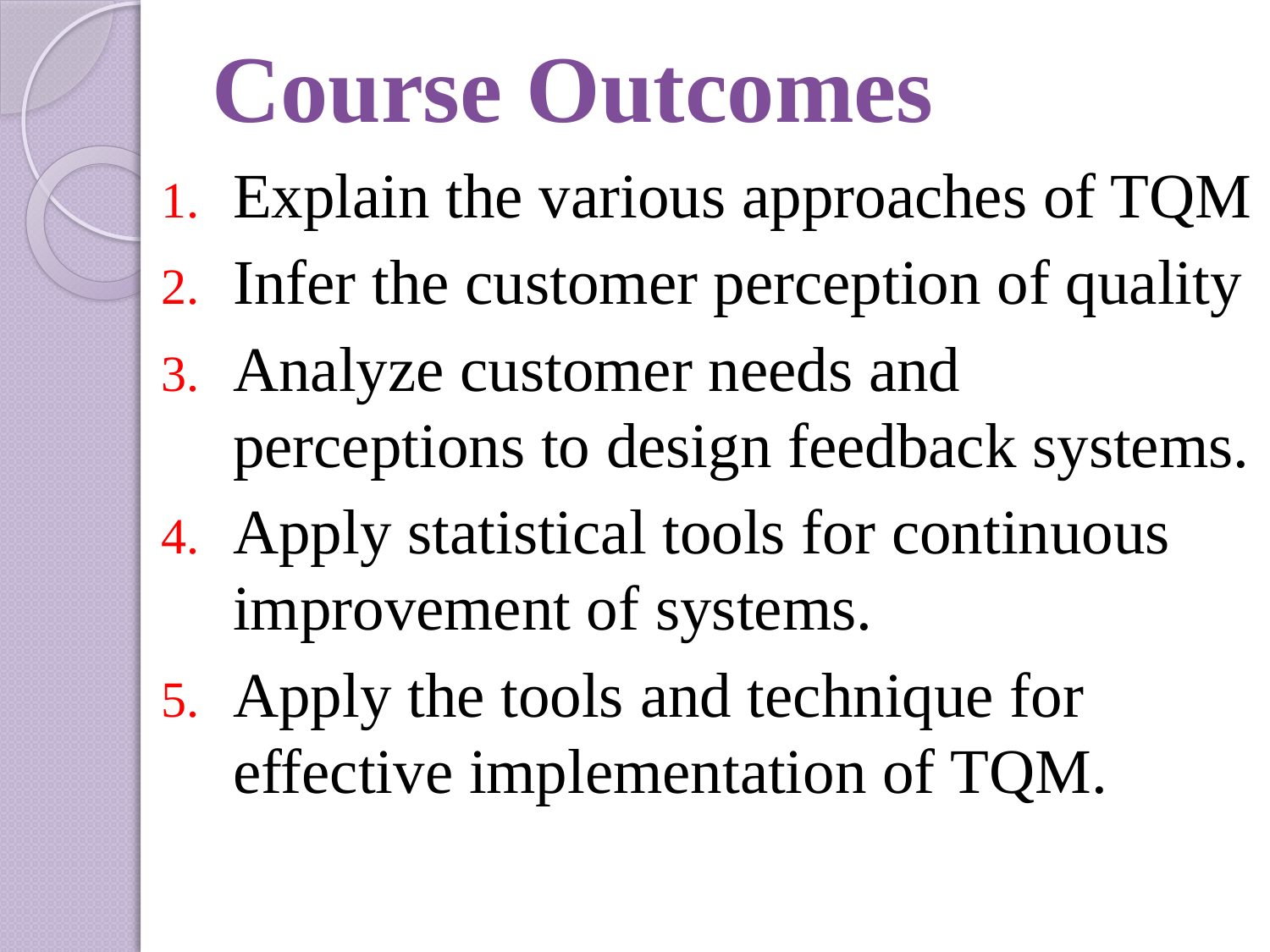

# Course Outcomes
Explain the various approaches of TQM
Infer the customer perception of quality
Analyze customer needs and perceptions to design feedback systems.
Apply statistical tools for continuous improvement of systems.
Apply the tools and technique for effective implementation of TQM.